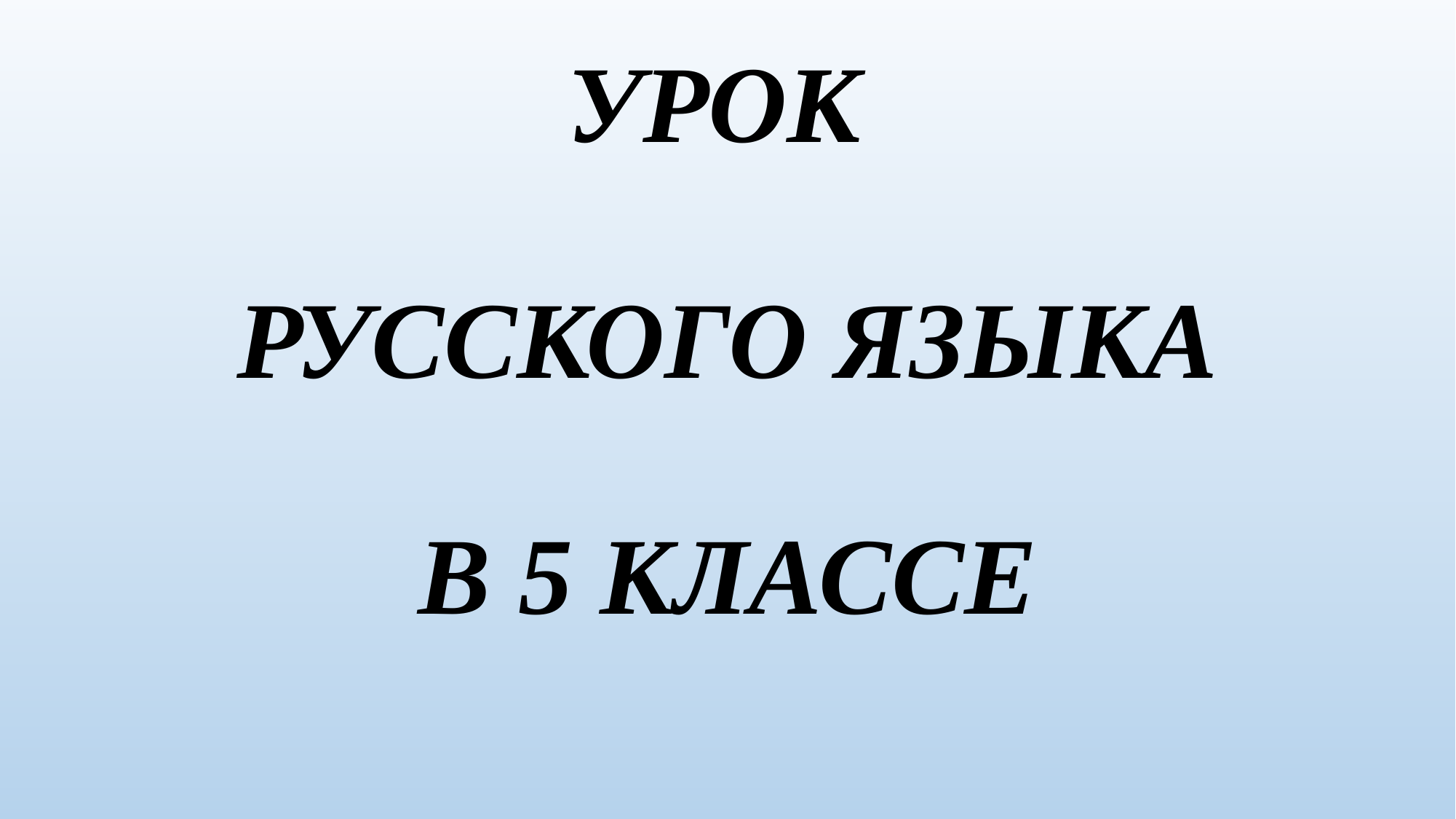

# УРОК РУССКОГО ЯЗЫКА В 5 КЛАССЕ